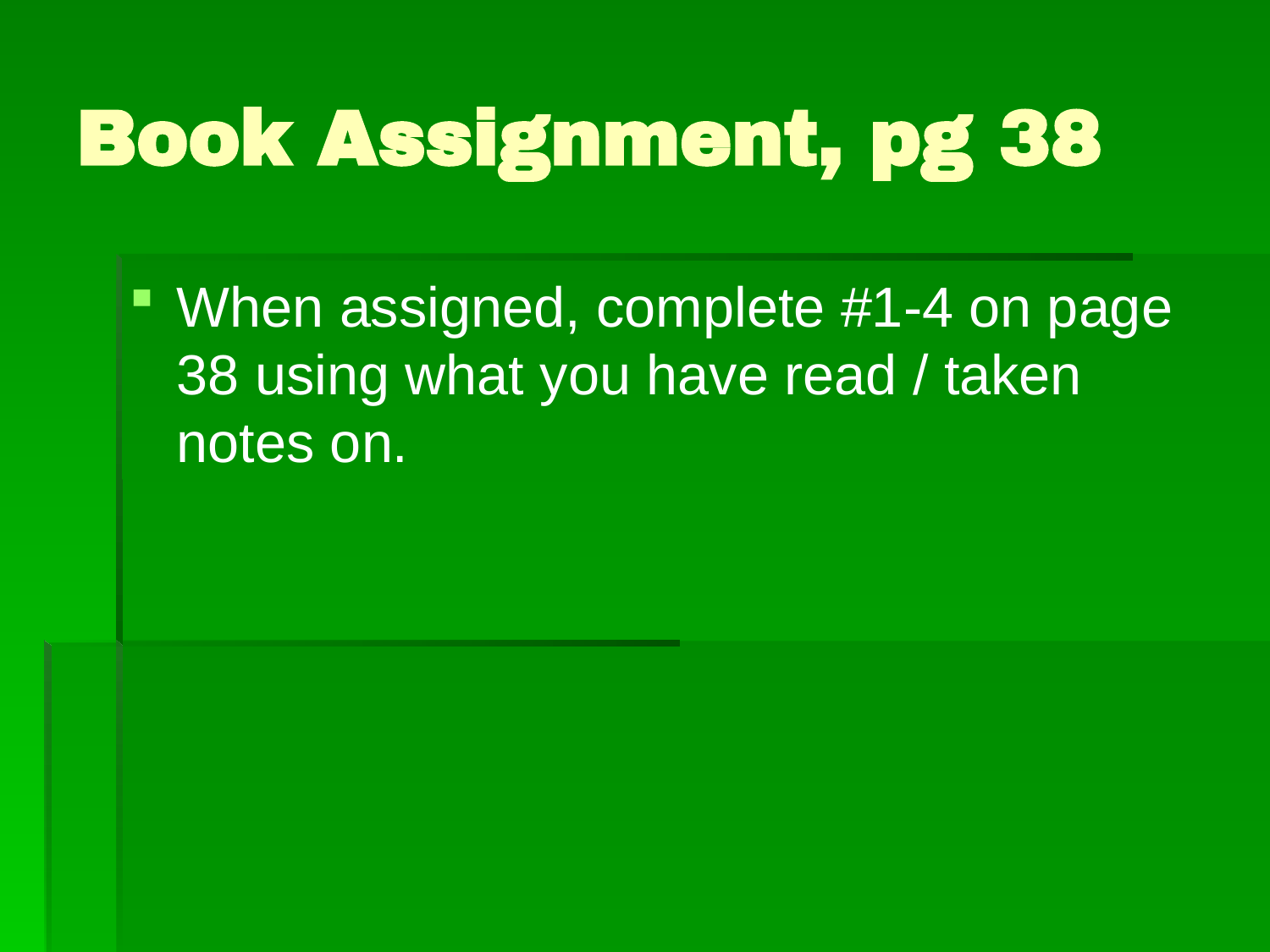

# Book Assignment, pg 38
When assigned, complete #1-4 on page 38 using what you have read / taken notes on.